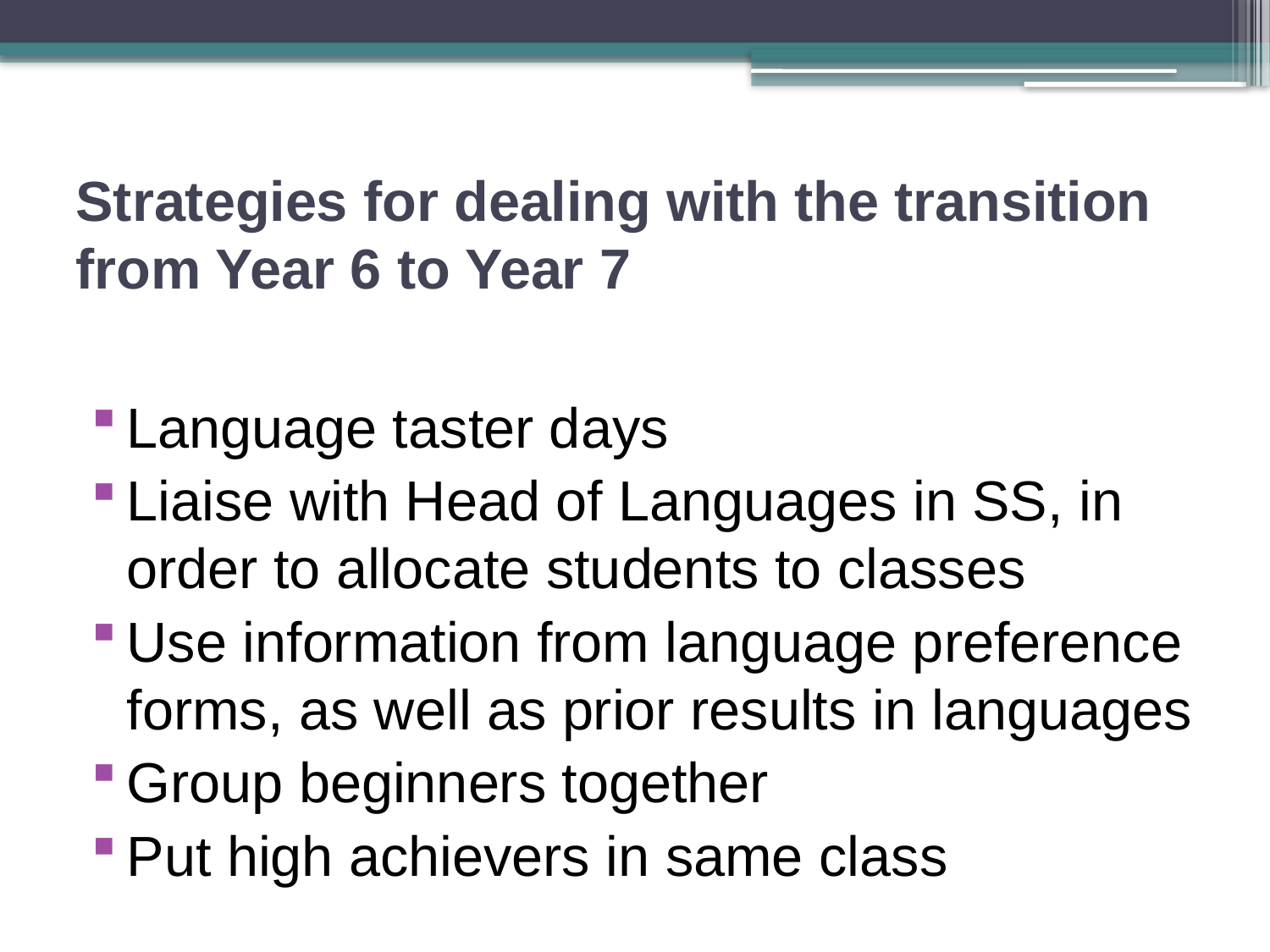

# Strategies for dealing with the transition from Year 6 to Year 7

Language taster days
Liaise with Head of Languages in SS, in order to allocate students to classes
Use information from language preference forms, as well as prior results in languages
Group beginners together
Put high achievers in same class